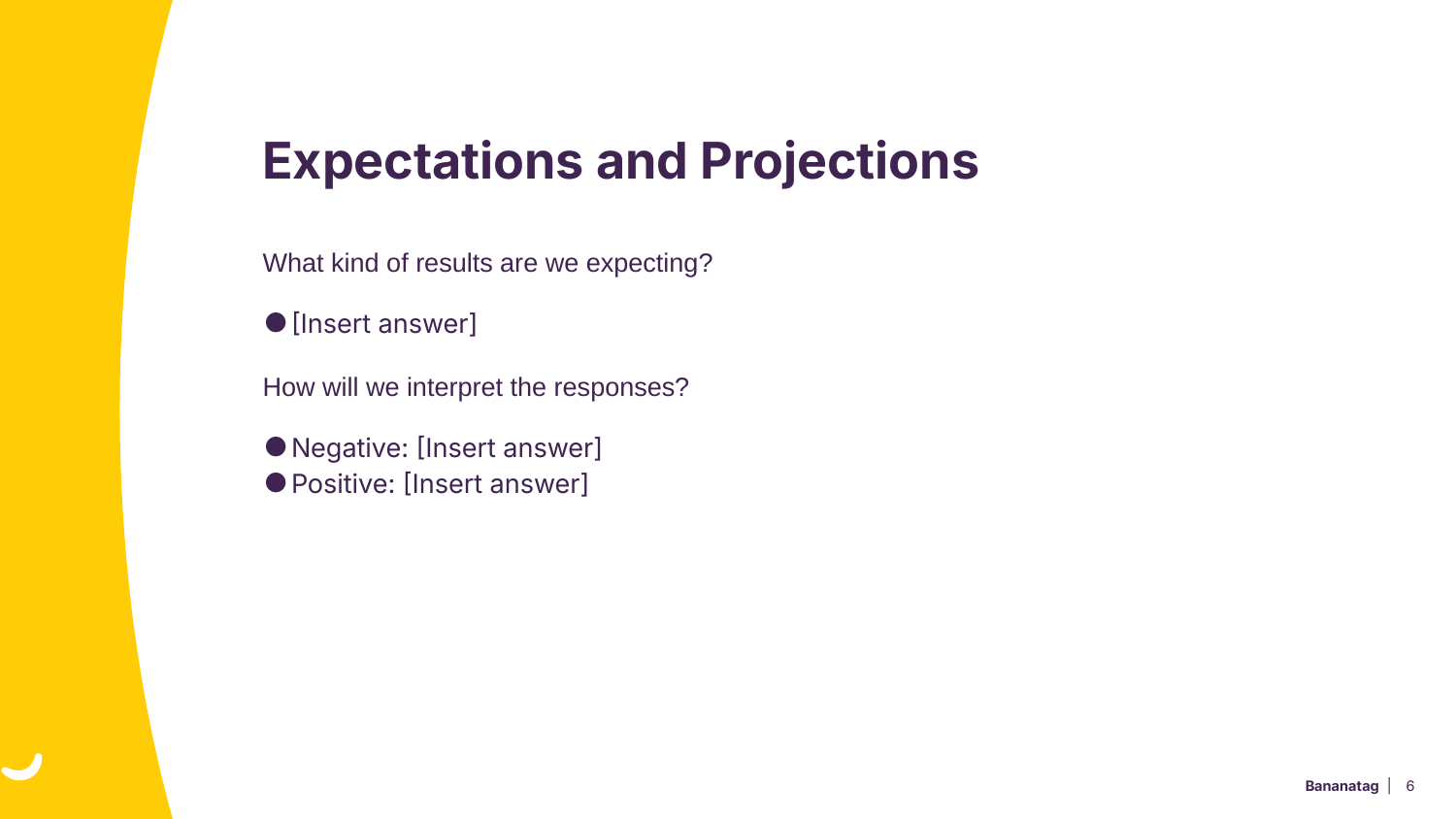

Expectations and Projections
What kind of results are we expecting?
[Insert answer]
How will we interpret the responses?
Negative: [Insert answer]
Positive: [Insert answer]